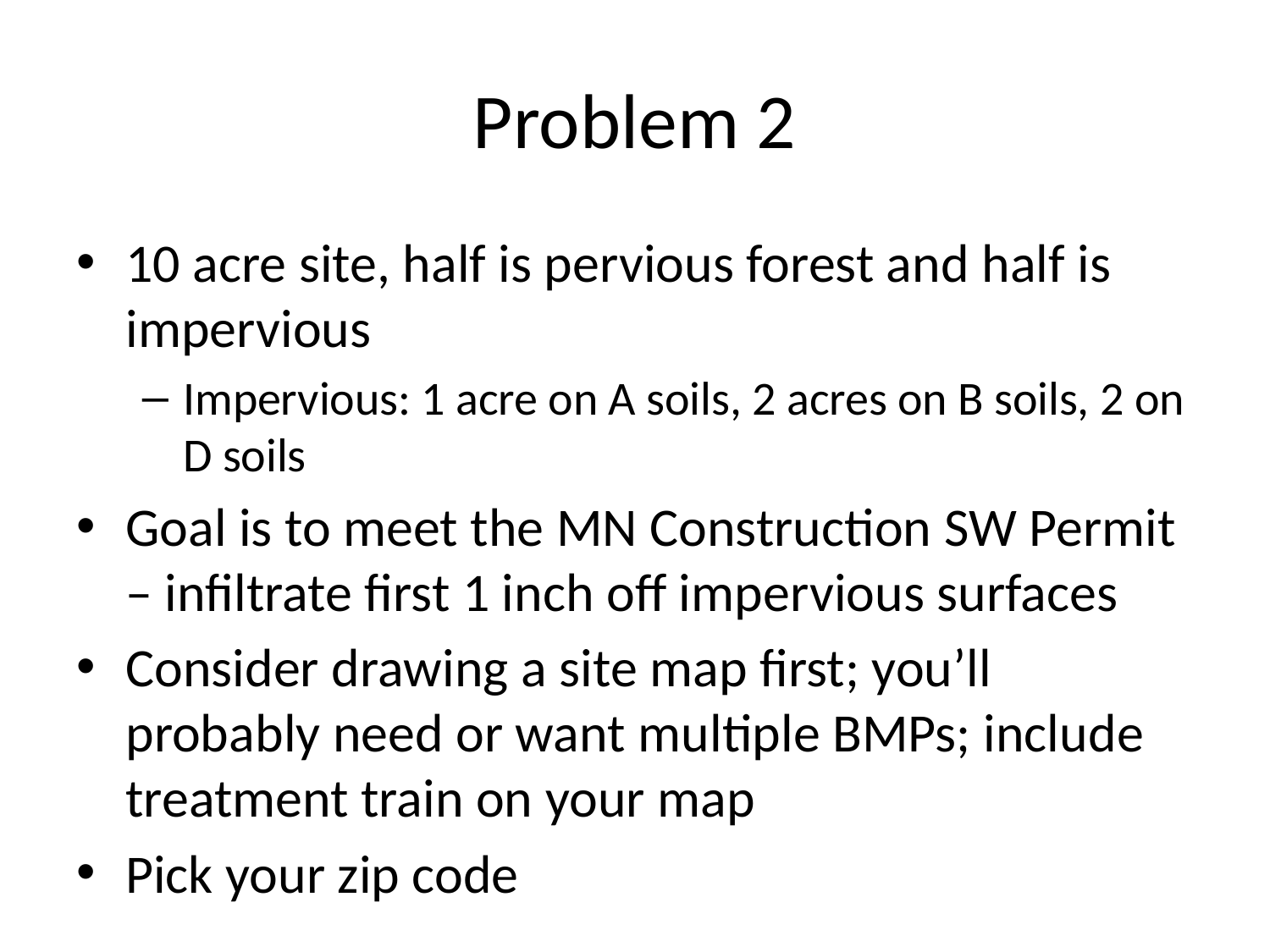

# Problem 2
10 acre site, half is pervious forest and half is impervious
Impervious: 1 acre on A soils, 2 acres on B soils, 2 on D soils
Goal is to meet the MN Construction SW Permit – infiltrate first 1 inch off impervious surfaces
Consider drawing a site map first; you’ll probably need or want multiple BMPs; include treatment train on your map
Pick your zip code